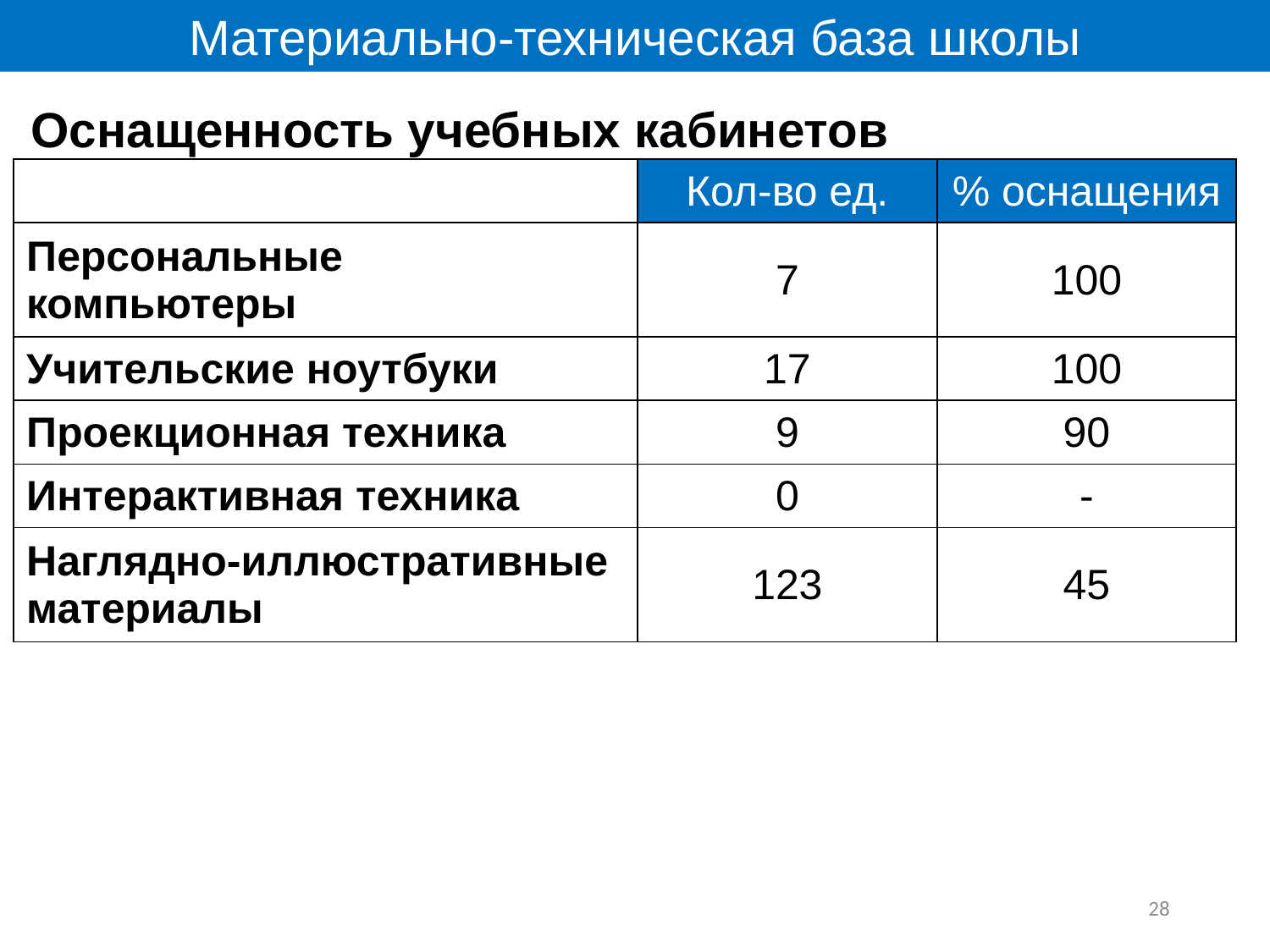

Материально-техническая база школы
Оснащенность учебных кабинетов
|  | Кол-во ед. | % оснащения |
| --- | --- | --- |
| Персональные компьютеры | 7 | 100 |
| Учительские ноутбуки | 17 | 100 |
| Проекционная техника | 9 | 90 |
| Интерактивная техника | 0 | - |
| Наглядно-иллюстративные материалы | 123 | 45 |
28